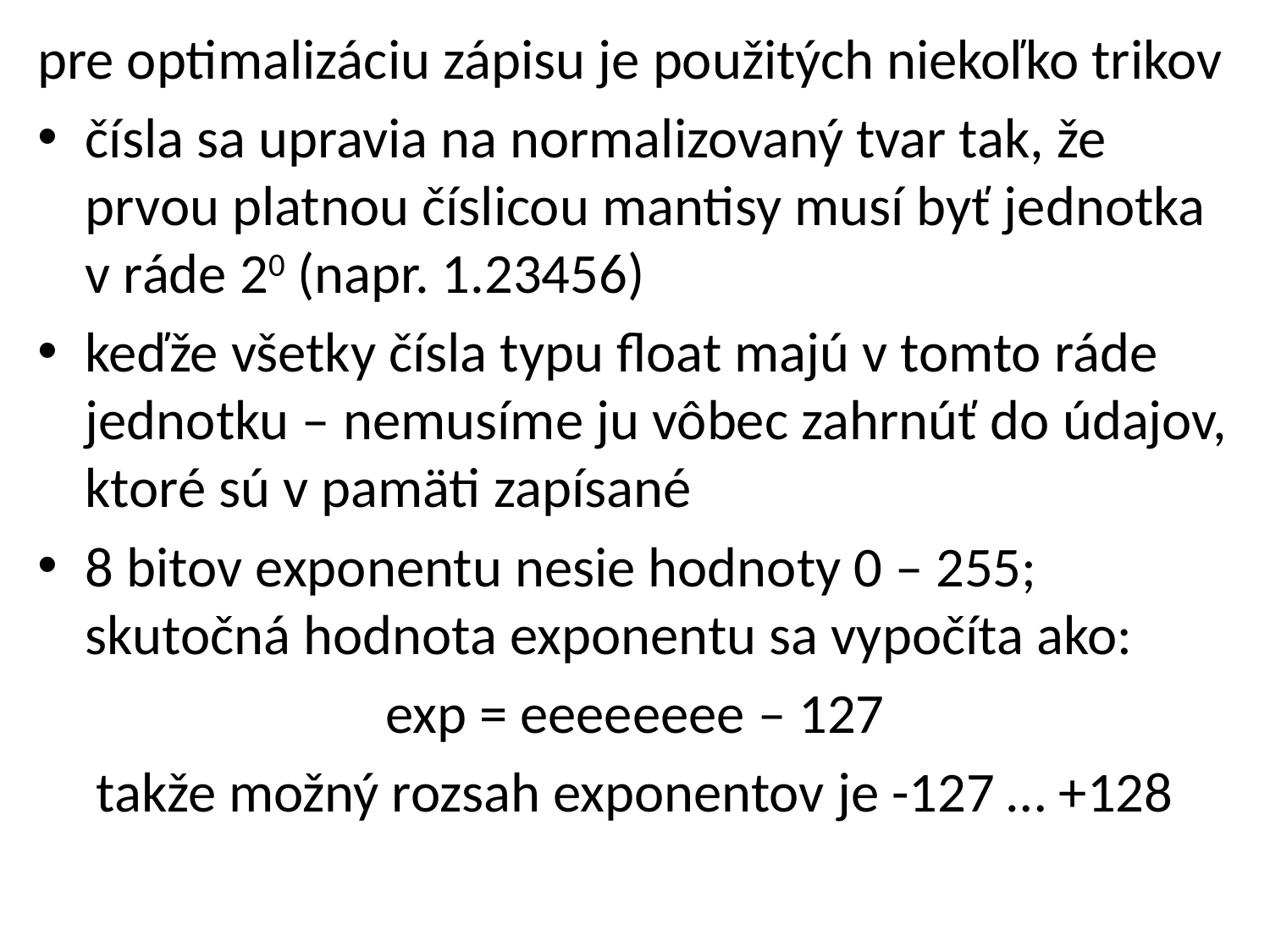

pre optimalizáciu zápisu je použitých niekoľko trikov
čísla sa upravia na normalizovaný tvar tak, že prvou platnou číslicou mantisy musí byť jednotka v ráde 20 (napr. 1.23456)
keďže všetky čísla typu float majú v tomto ráde jednotku – nemusíme ju vôbec zahrnúť do údajov, ktoré sú v pamäti zapísané
8 bitov exponentu nesie hodnoty 0 – 255; skutočná hodnota exponentu sa vypočíta ako:
exp = eeeeeeee – 127
takže možný rozsah exponentov je -127 … +128